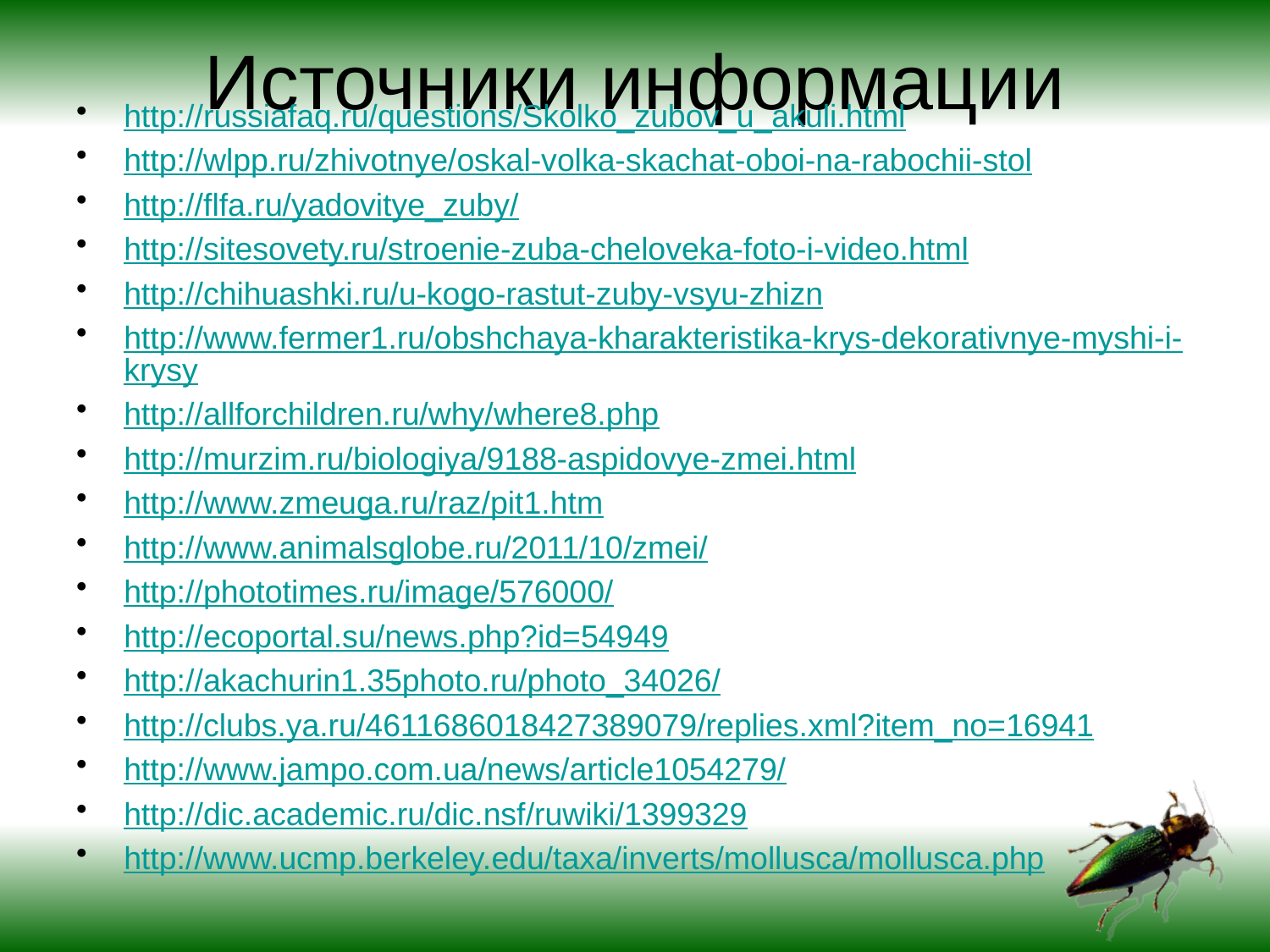

# Источники информации
http://russiafaq.ru/questions/Skolko_zubov_u_akuli.html
http://wlpp.ru/zhivotnye/oskal-volka-skachat-oboi-na-rabochii-stol
http://flfa.ru/yadovitye_zuby/
http://sitesovety.ru/stroenie-zuba-cheloveka-foto-i-video.html
http://chihuashki.ru/u-kogo-rastut-zuby-vsyu-zhizn
http://www.fermer1.ru/obshchaya-kharakteristika-krys-dekorativnye-myshi-i-krysy
http://allforchildren.ru/why/where8.php
http://murzim.ru/biologiya/9188-aspidovye-zmei.html
http://www.zmeuga.ru/raz/pit1.htm
http://www.animalsglobe.ru/2011/10/zmei/
http://phototimes.ru/image/576000/
http://ecoportal.su/news.php?id=54949
http://akachurin1.35photo.ru/photo_34026/
http://clubs.ya.ru/4611686018427389079/replies.xml?item_no=16941
http://www.jampo.com.ua/news/article1054279/
http://dic.academic.ru/dic.nsf/ruwiki/1399329
http://www.ucmp.berkeley.edu/taxa/inverts/mollusca/mollusca.php